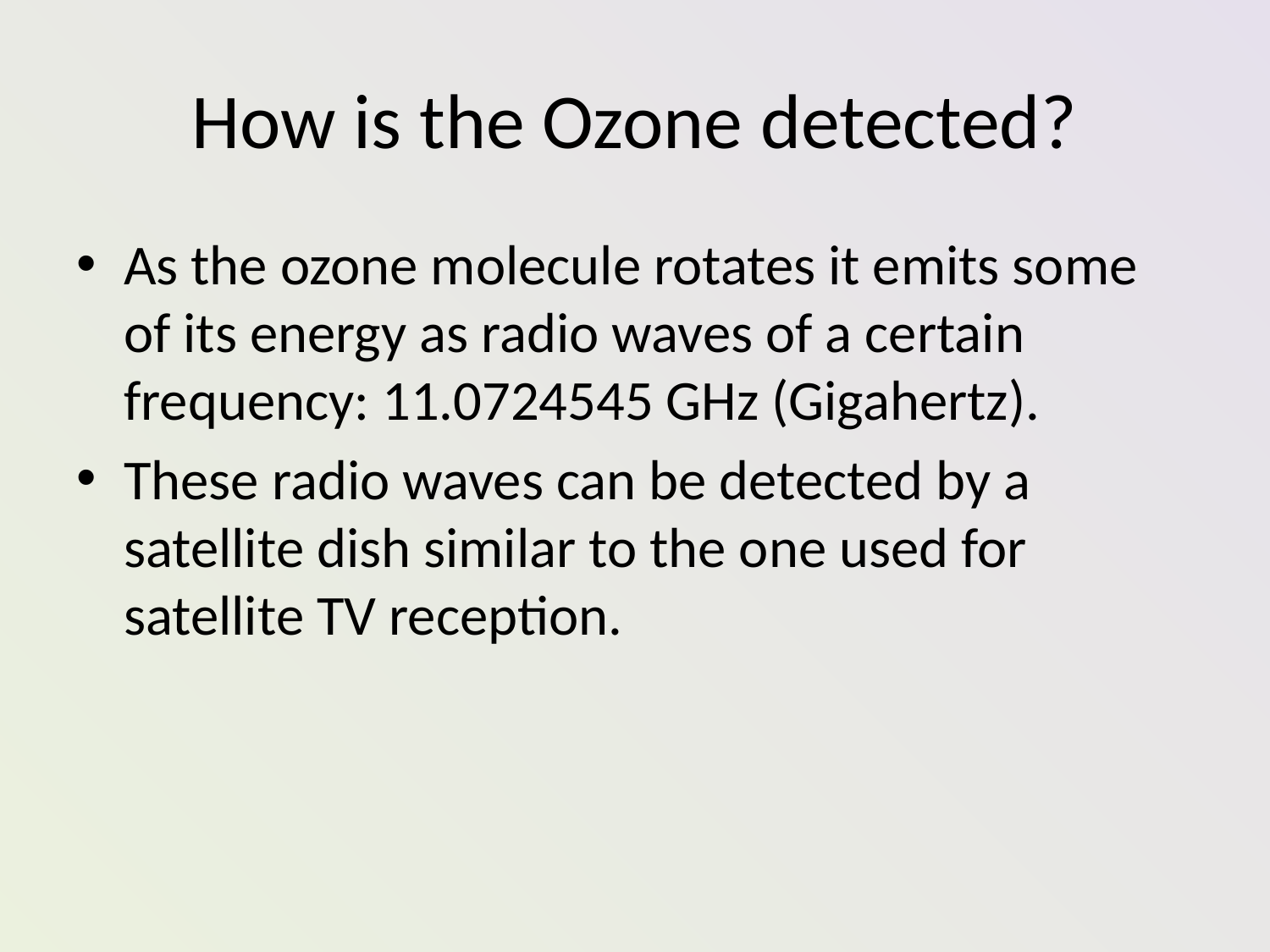

# How is the Ozone detected?
As the ozone molecule rotates it emits some of its energy as radio waves of a certain frequency: 11.0724545 GHz (Gigahertz).
These radio waves can be detected by a satellite dish similar to the one used for satellite TV reception.